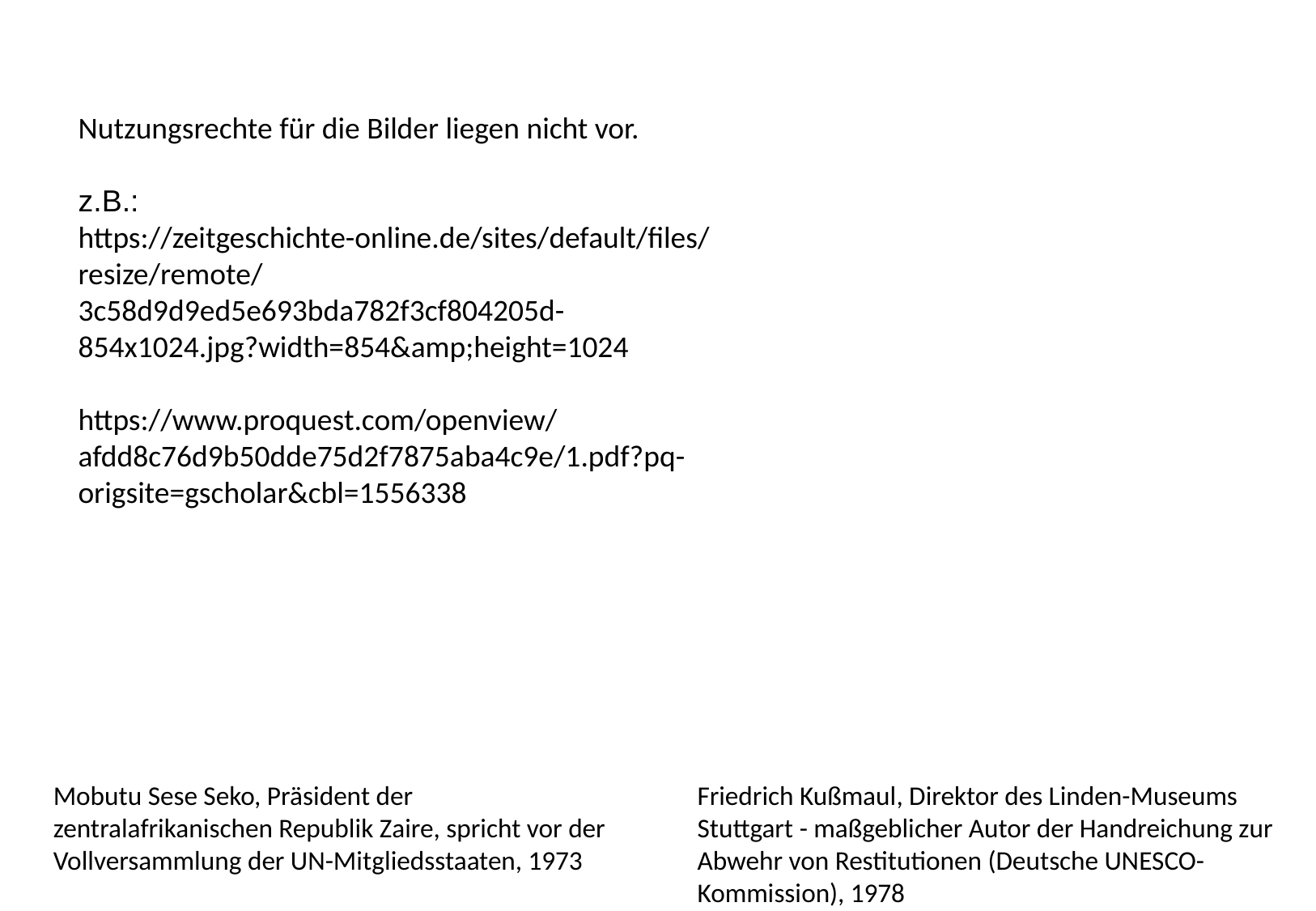

Nutzungsrechte für die Bilder liegen nicht vor.

z.B.:
https://zeitgeschichte-online.de/sites/default/files/resize/remote/3c58d9d9ed5e693bda782f3cf804205d-854x1024.jpg?width=854&amp;height=1024

https://www.proquest.com/openview/afdd8c76d9b50dde75d2f7875aba4c9e/1.pdf?pq-origsite=gscholar&cbl=1556338
Mobutu Sese Seko, Präsident der zentralafrikanischen Republik Zaire, spricht vor der Vollversammlung der UN-Mitgliedsstaaten, 1973
Friedrich Kußmaul, Direktor des Linden-Museums Stuttgart - maßgeblicher Autor der Handreichung zur Abwehr von Restitutionen (Deutsche UNESCO-Kommission), 1978